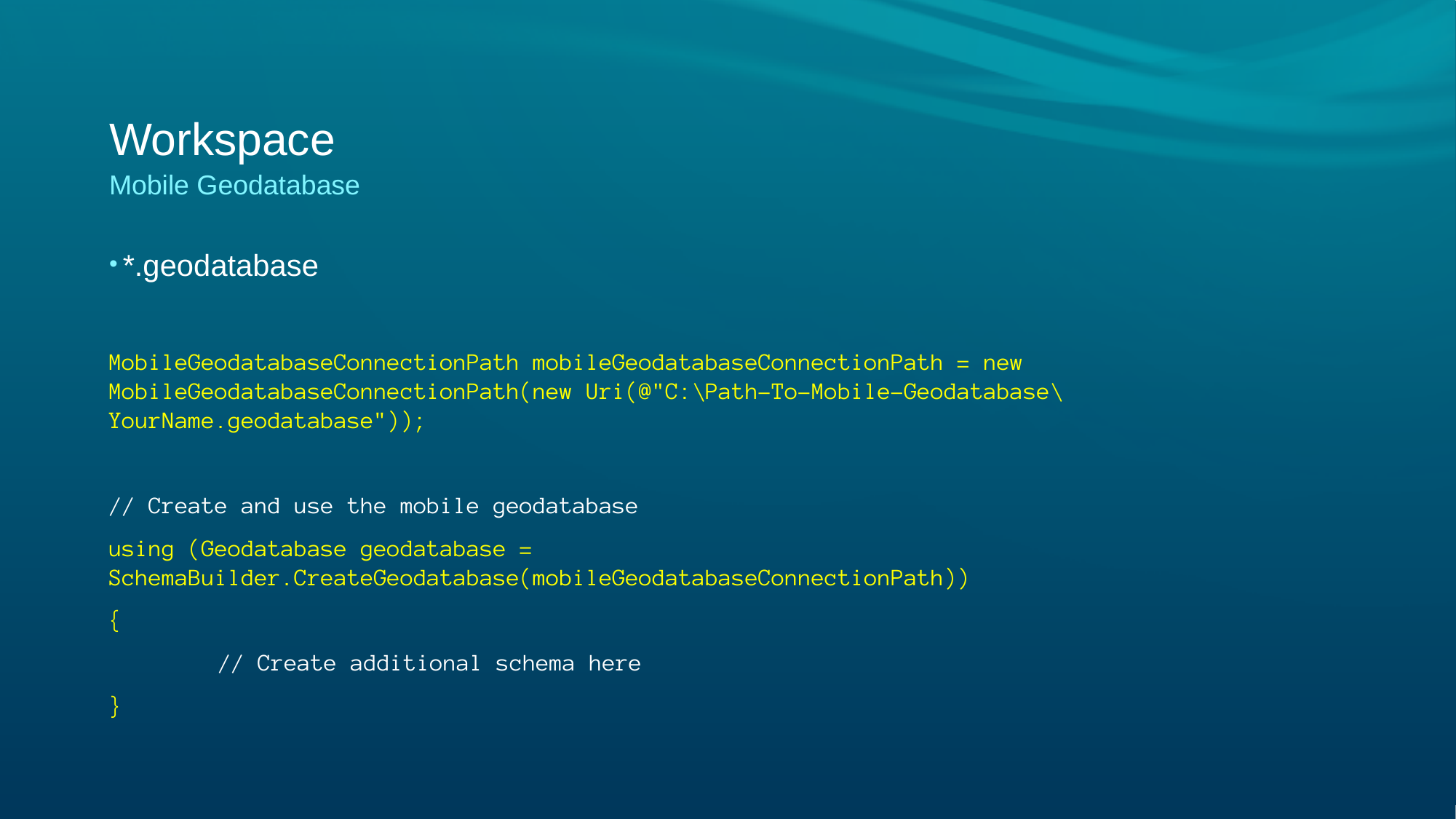

# Workspace
Mobile Geodatabase

*.geodatabase

MobileGeodatabaseConnectionPath mobileGeodatabaseConnectionPath = new MobileGeodatabaseConnectionPath(new Uri(@"C:\Path-To-Mobile-Geodatabase\YourName.geodatabase"));

// Create and use the mobile geodatabase
using (Geodatabase geodatabase = SchemaBuilder.CreateGeodatabase(mobileGeodatabaseConnectionPath))
{
	// Create additional schema here
}